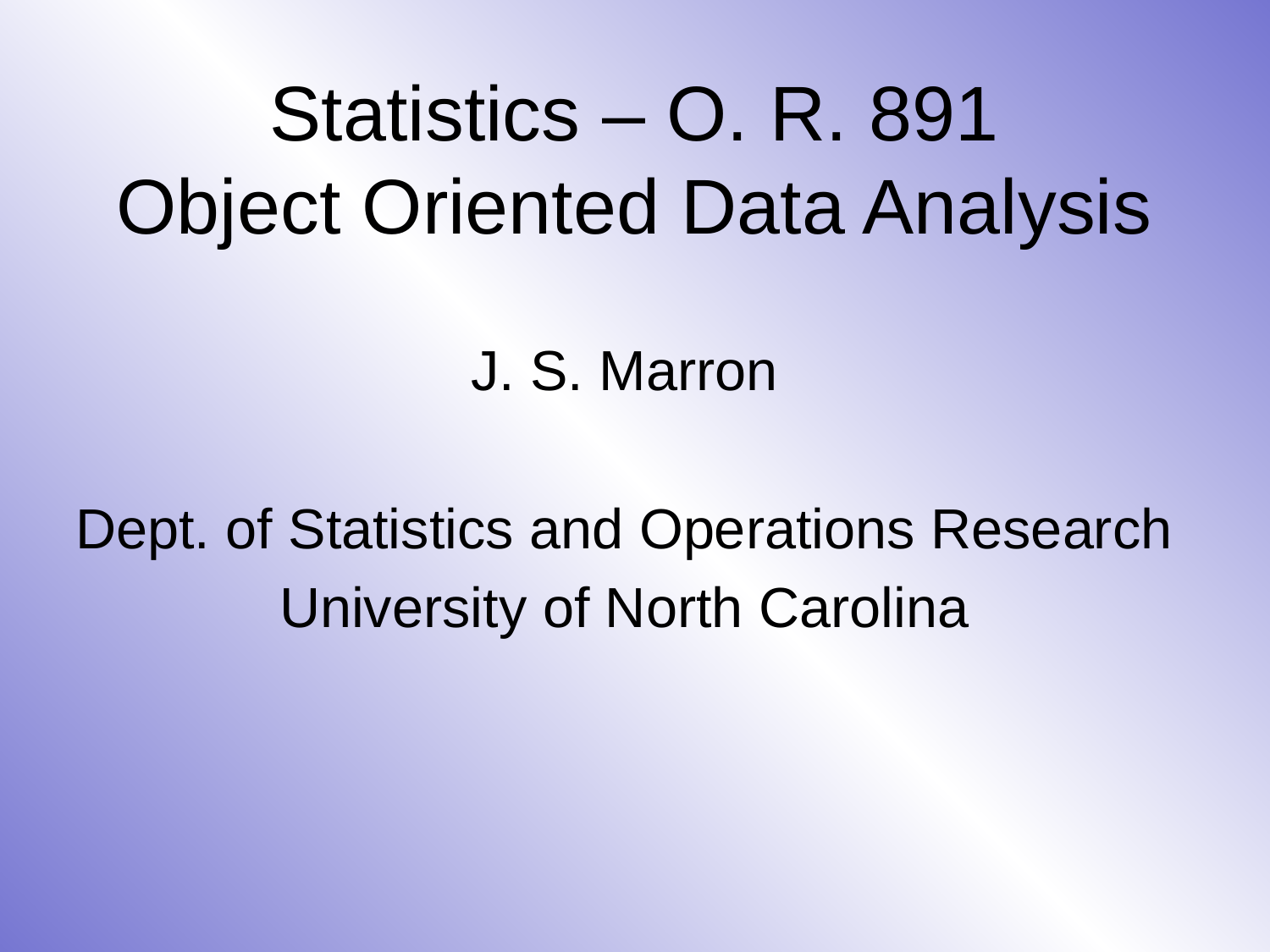

# Statistics – O. R. 891 Object Oriented Data Analysis
J. S. Marron

Dept. of Statistics and Operations Research
University of North Carolina